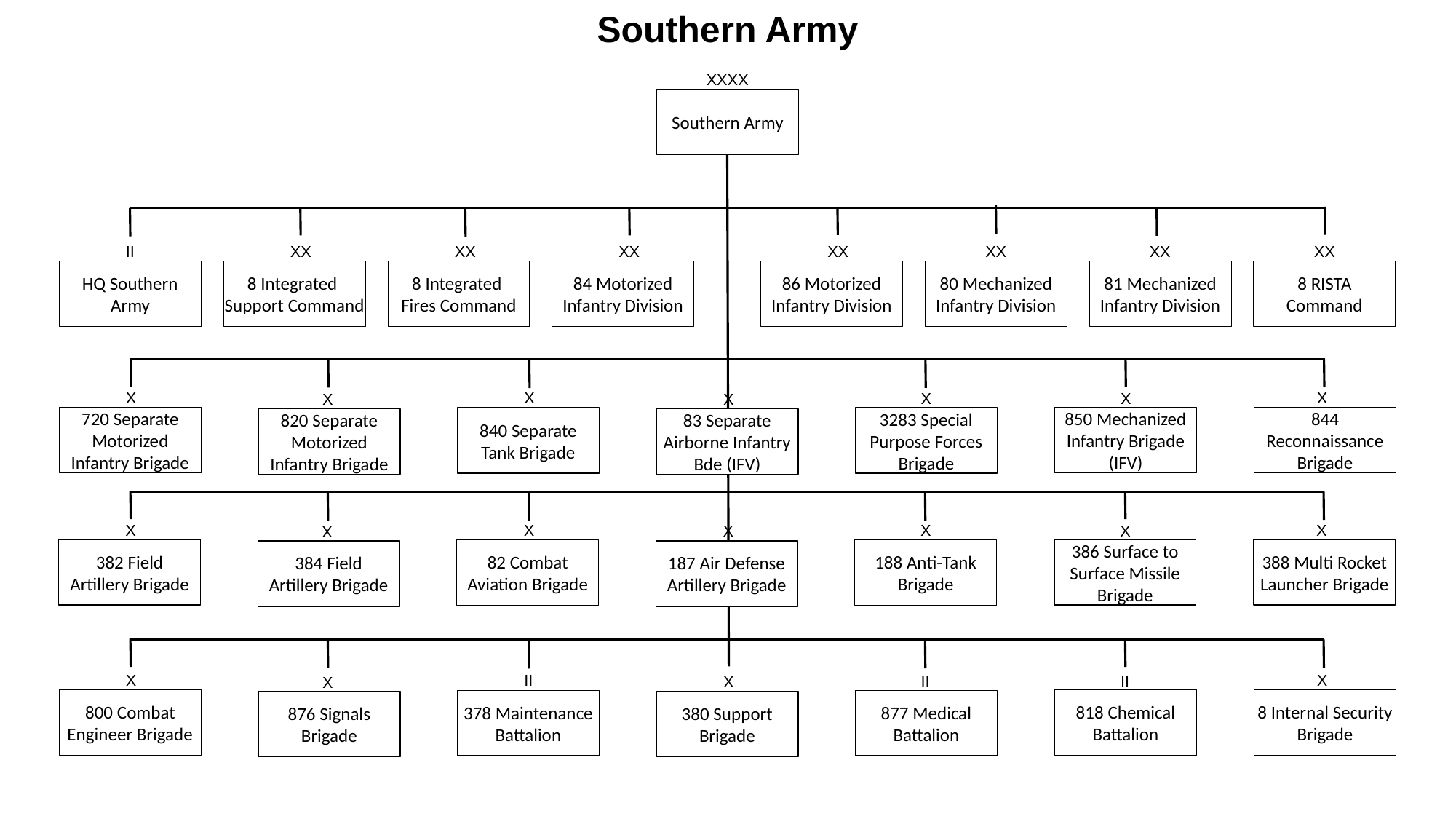

# Southern Army
XXXX
Southern Army
II
XX
XX
XX
XX
XX
XX
XX
HQ Southern
Army
8 Integrated
Support Command
8 Integrated
Fires Command
84 Motorized
Infantry Division
86 Motorized
Infantry Division
80 Mechanized
Infantry Division
81 Mechanized
Infantry Division
8 RISTA
Command
X
X
X
X
X
X
X
720 Separate
Motorized
Infantry Brigade
850 Mechanized
Infantry Brigade
(IFV)
844 Reconnaissance
Brigade
840 Separate
Tank Brigade
3283 Special
Purpose Forces
Brigade
820 Separate
Motorized
Infantry Brigade
83 Separate
Airborne Infantry
Bde (IFV)
X
X
X
X
X
X
X
382 Field
Artillery Brigade
386 Surface to
Surface Missile Brigade
388 Multi Rocket
Launcher Brigade
82 Combat
Aviation Brigade
188 Anti-Tank
Brigade
384 Field
Artillery Brigade
187 Air Defense
Artillery Brigade
X
II
X
II
II
X
X
800 Combat
Engineer Brigade
818 Chemical
Battalion
8 Internal Security
Brigade
378 Maintenance
Battalion
877 Medical
Battalion
876 Signals
Brigade
380 Support
Brigade